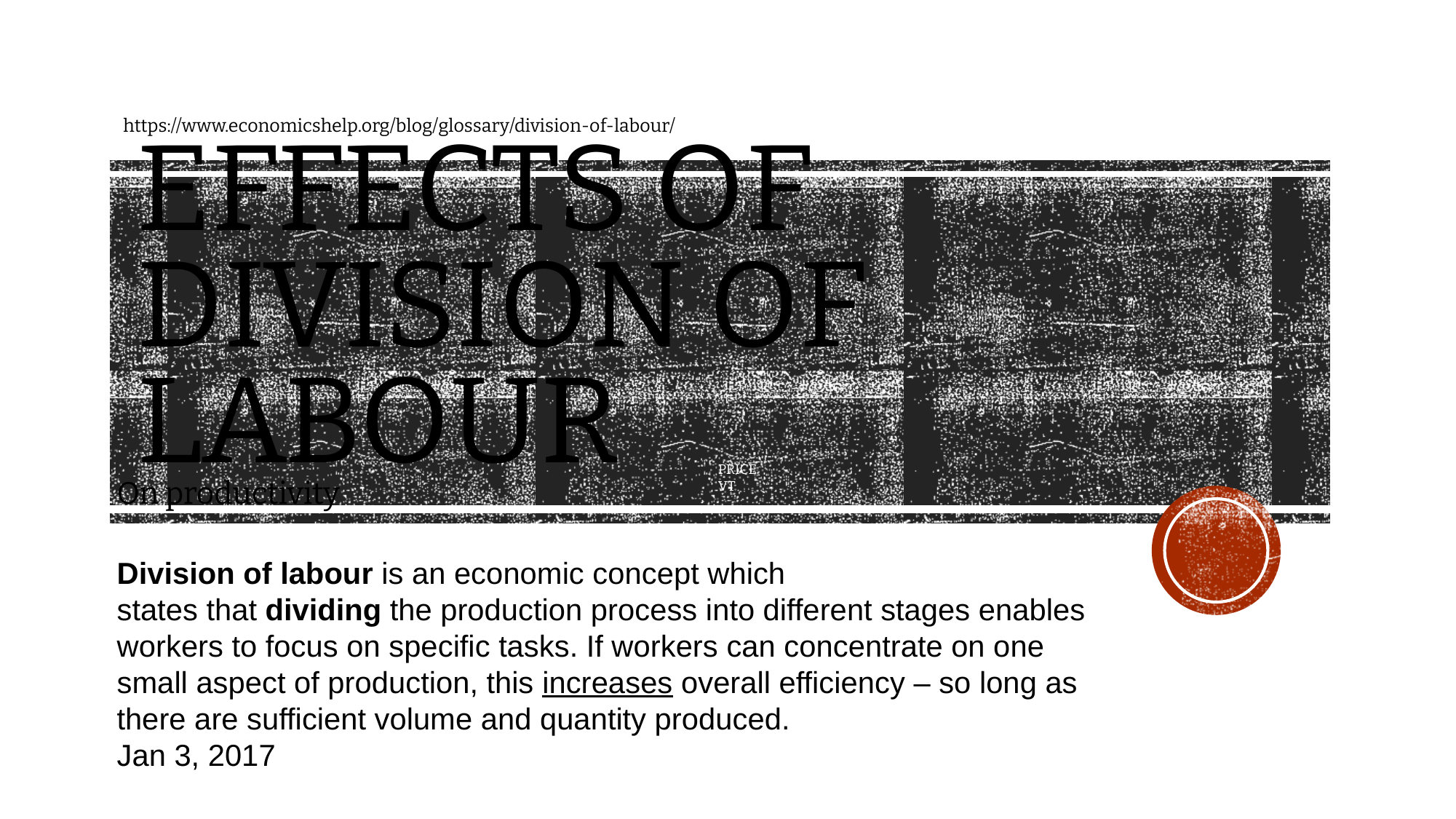

https://www.economicshelp.org/blog/glossary/division-of-labour/
# Effects of division of labour
PRICE
VT
On productivity
Division of labour is an economic concept which states that dividing the production process into different stages enables workers to focus on specific tasks. If workers can concentrate on one small aspect of production, this increases overall efficiency – so long as there are sufficient volume and quantity produced.
Jan 3, 2017
Quantity
K. Shells